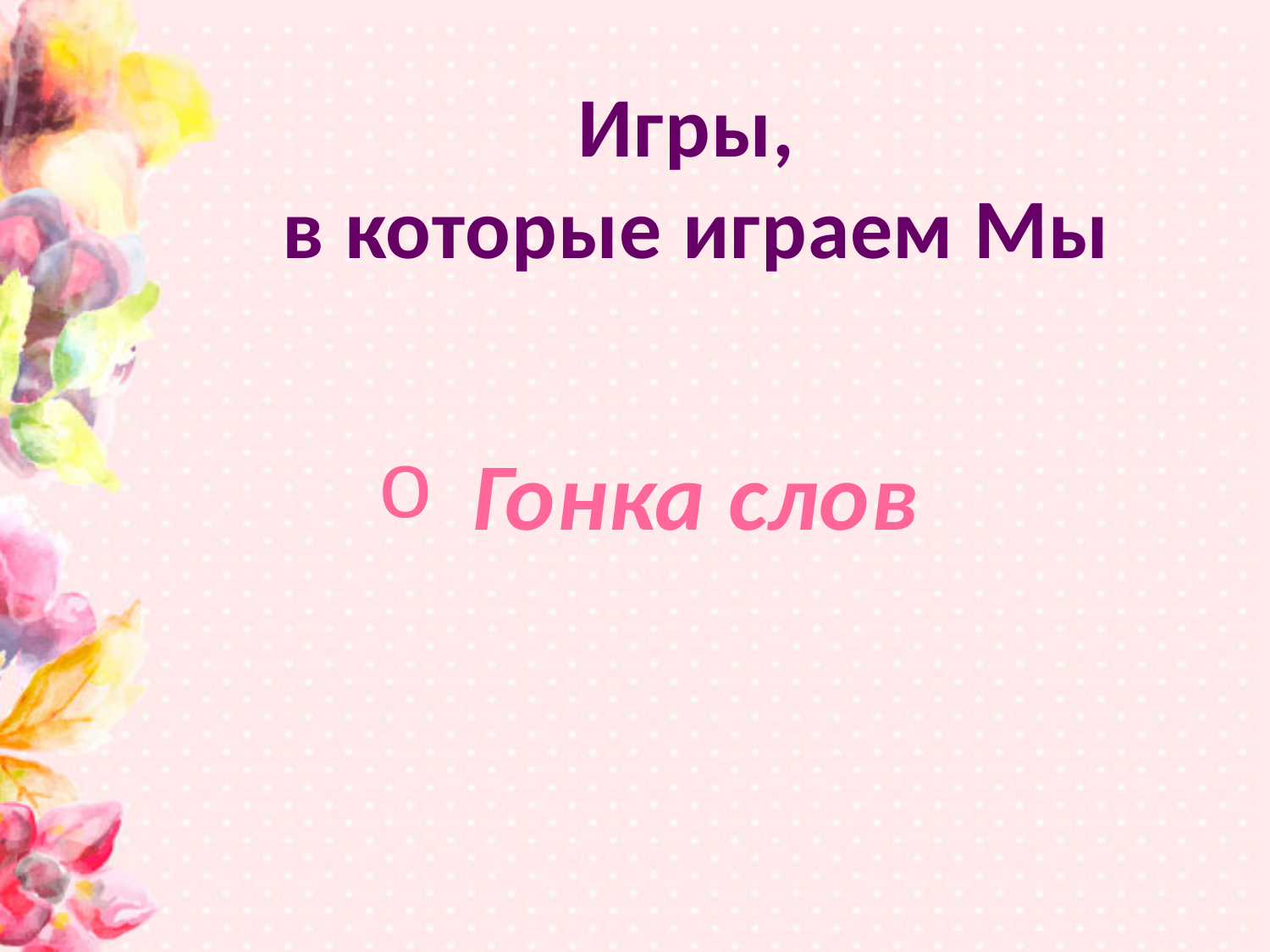

Игры,
в которые играем Мы
Гонка слов